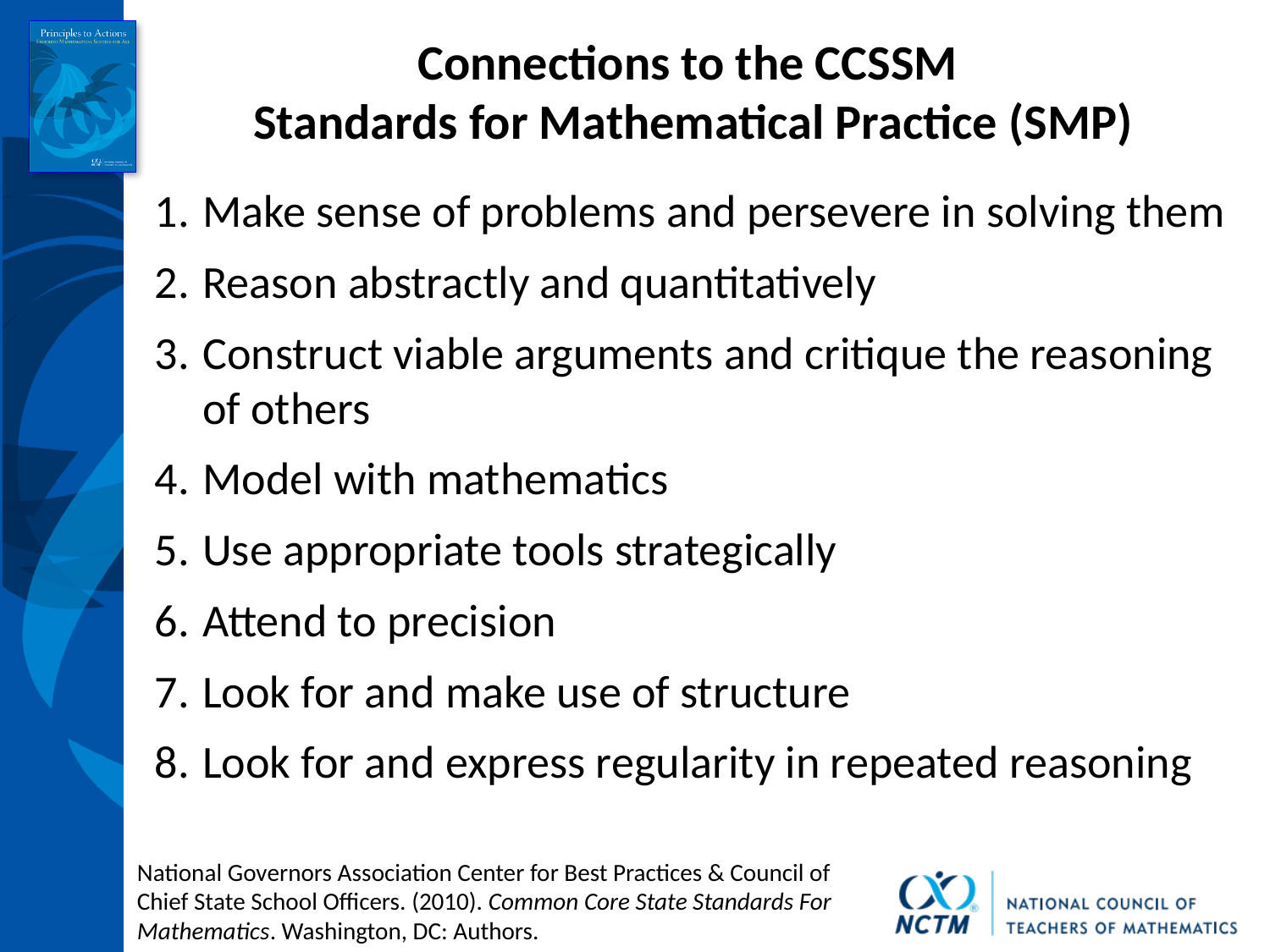

# Connections to the CCSSM Standards for Mathematical Practice (SMP)
Make sense of problems and persevere in solving them
Reason abstractly and quantitatively
Construct viable arguments and critique the reasoning of others
Model with mathematics
Use appropriate tools strategically
Attend to precision
Look for and make use of structure
Look for and express regularity in repeated reasoning
National Governors Association Center for Best Practices & Council of Chief State School Officers. (2010). Common Core State Standards For Mathematics. Washington, DC: Authors.